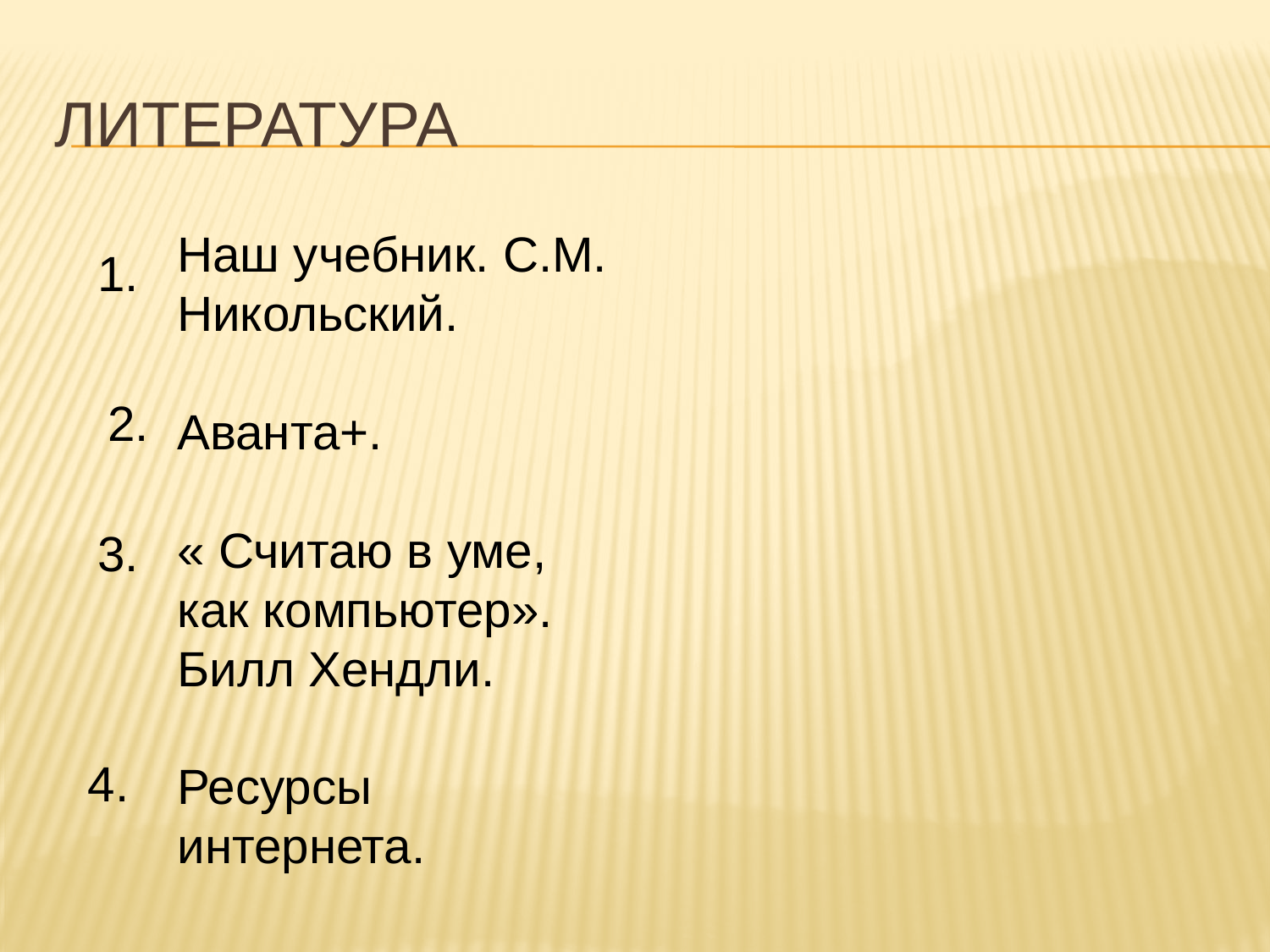

# литература
Наш учебник. С.М. Никольский.

Аванта+.

« Считаю в уме, как компьютер». Билл Хендли.

Ресурсы интернета.
1.

2.
3.
4.